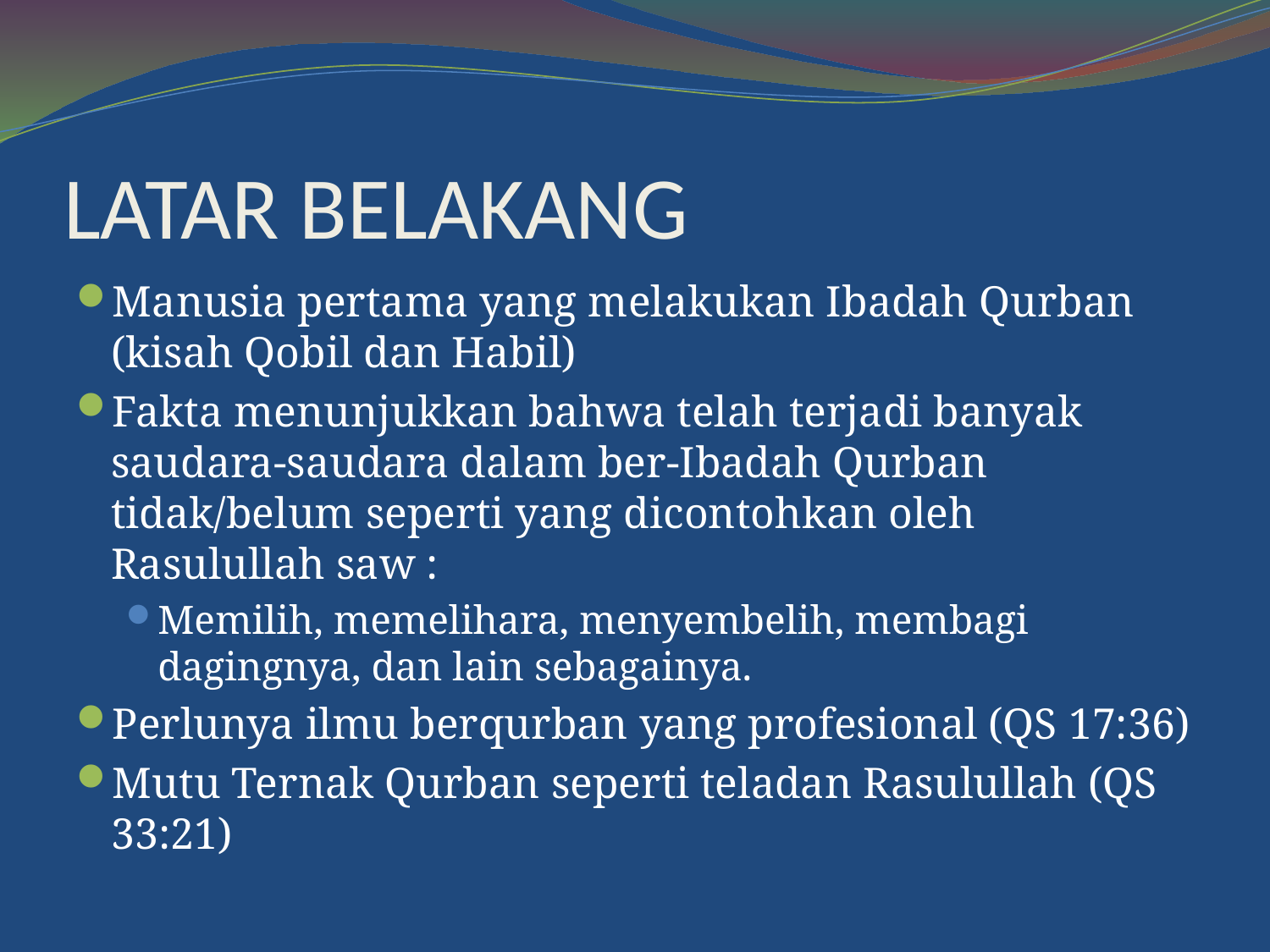

# LATAR BELAKANG
Manusia pertama yang melakukan Ibadah Qurban (kisah Qobil dan Habil)
Fakta menunjukkan bahwa telah terjadi banyak saudara-saudara dalam ber-Ibadah Qurban tidak/belum seperti yang dicontohkan oleh Rasulullah saw :
Memilih, memelihara, menyembelih, membagi dagingnya, dan lain sebagainya.
Perlunya ilmu berqurban yang profesional (QS 17:36)
Mutu Ternak Qurban seperti teladan Rasulullah (QS 33:21)